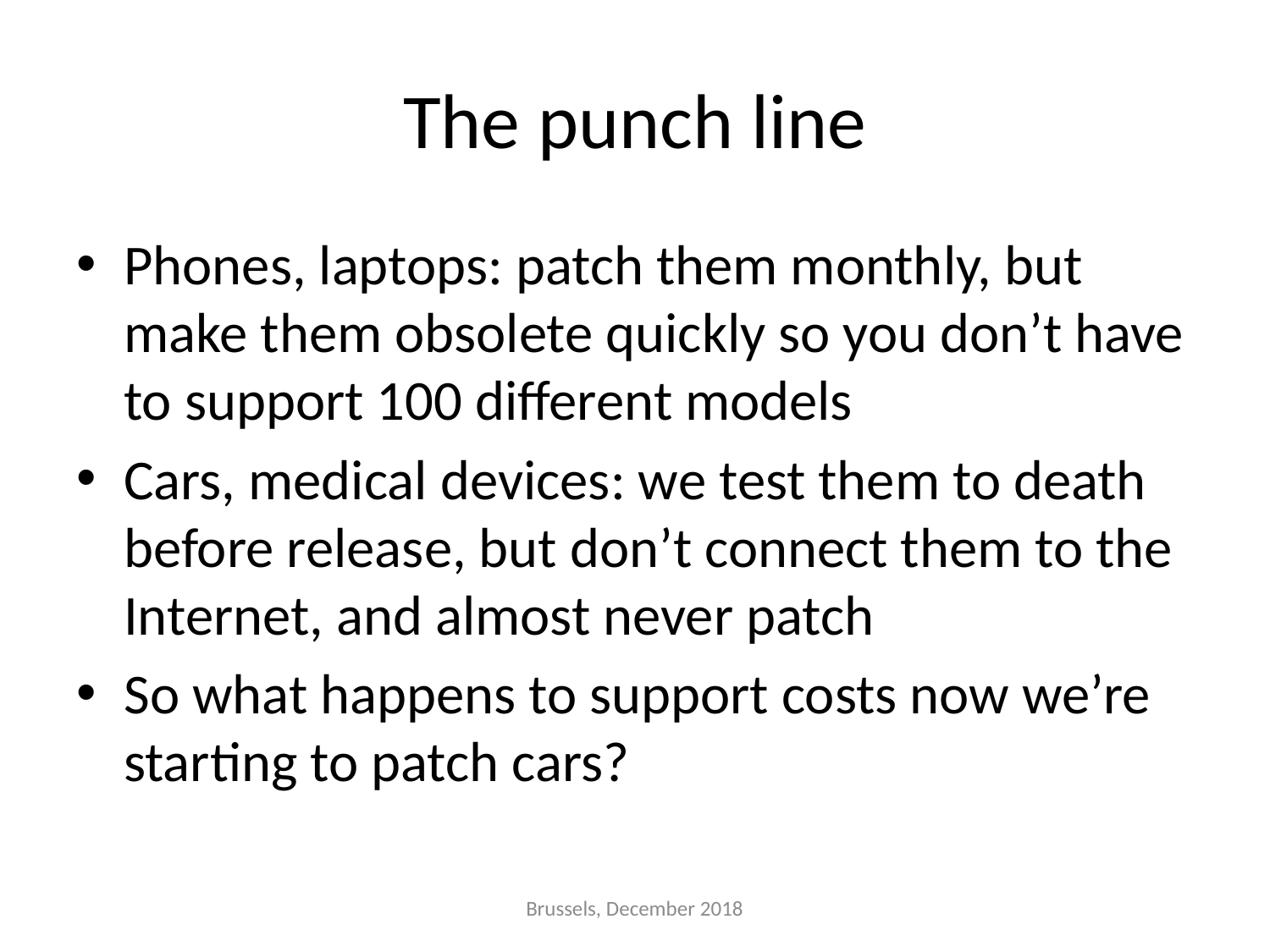

# The punch line
Phones, laptops: patch them monthly, but make them obsolete quickly so you don’t have to support 100 different models
Cars, medical devices: we test them to death before release, but don’t connect them to the Internet, and almost never patch
So what happens to support costs now we’re starting to patch cars?
Brussels, December 2018